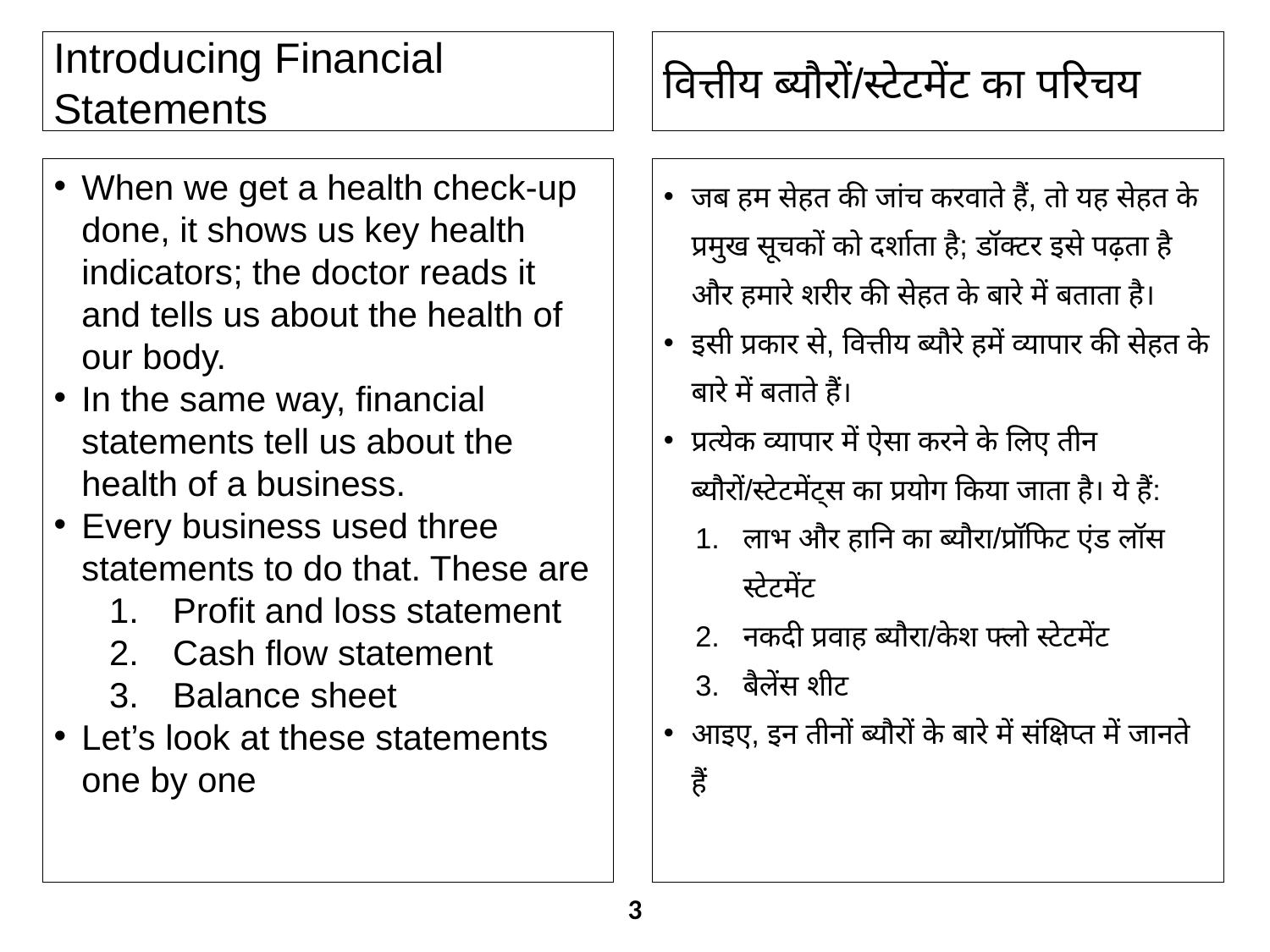

# Introducing Financial Statements
वित्तीय ब्यौरों/स्टेटमेंट का परिचय
When we get a health check-up done, it shows us key health indicators; the doctor reads it and tells us about the health of our body.
In the same way, financial statements tell us about the health of a business.
Every business used three statements to do that. These are
Profit and loss statement
Cash flow statement
Balance sheet
Let’s look at these statements one by one
जब हम सेहत की जांच करवाते हैं, तो यह सेहत के प्रमुख सूचकों को दर्शाता है; डॉक्टर इसे पढ़ता है और हमारे शरीर की सेहत के बारे में बताता है।
इसी प्रकार से, वित्तीय ब्यौरे हमें व्यापार की सेहत के बारे में बताते हैं।
प्रत्येक व्यापार में ऐसा करने के लिए तीन ब्यौरों/स्टेटमेंट्स का प्रयोग किया जाता है। ये हैं:
लाभ और हानि का ब्यौरा/प्रॉफिट एंड लॉस स्टेटमेंट
नकदी प्रवाह ब्यौरा/केश फ्लो स्टेटमेंट
बैलेंस शीट
आइए, इन तीनों ब्यौरों के बारे में संक्षिप्त में जानते हैं
3